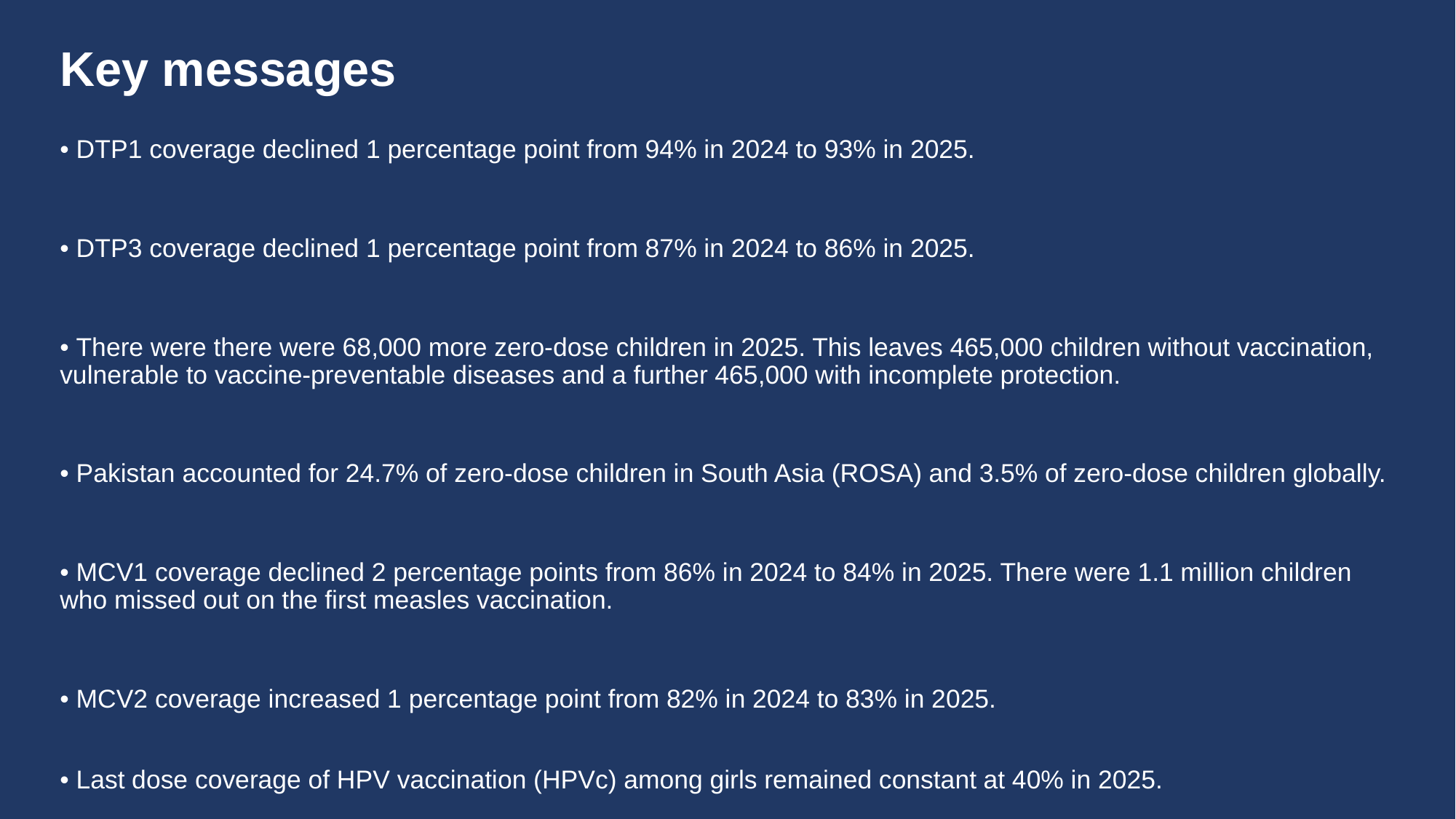

# Key messages
• DTP1 coverage declined 1 percentage point from 94% in 2024 to 93% in 2025.

• DTP3 coverage declined 1 percentage point from 87% in 2024 to 86% in 2025.

• There were there were 68,000 more zero-dose children in 2025. This leaves 465,000 children without vaccination, vulnerable to vaccine-preventable diseases and a further 465,000 with incomplete protection.

• Pakistan accounted for 24.7% of zero-dose children in South Asia (ROSA) and 3.5% of zero-dose children globally.

• MCV1 coverage declined 2 percentage points from 86% in 2024 to 84% in 2025. There were 1.1 million children who missed out on the first measles vaccination.

• MCV2 coverage increased 1 percentage point from 82% in 2024 to 83% in 2025.

• Last dose coverage of HPV vaccination (HPVc) among girls remained constant at 40% in 2025.